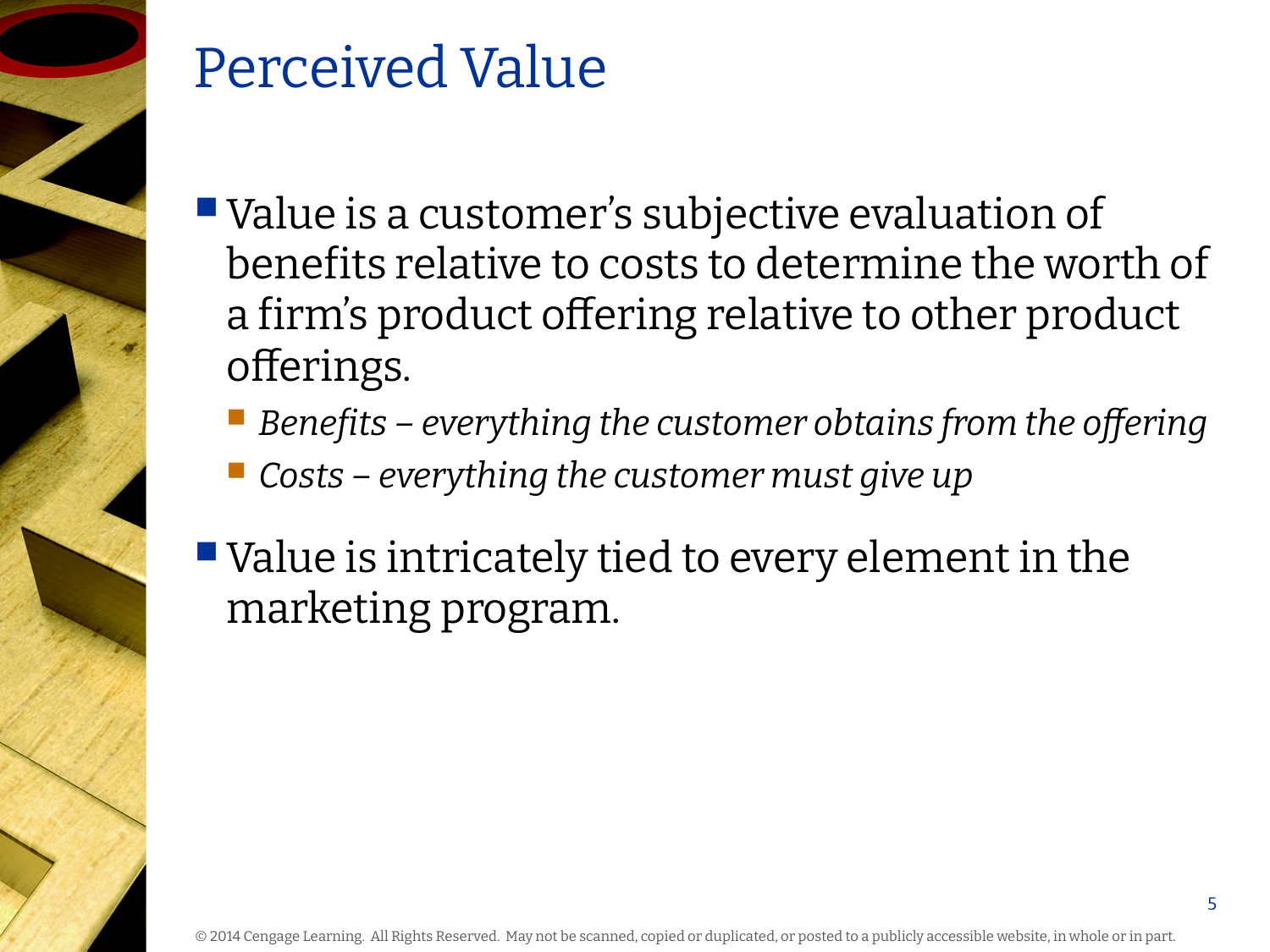

# Perceived Value
Value is a customer’s subjective evaluation of benefits relative to costs to determine the worth of a firm’s product offering relative to other product offerings.
Benefits – everything the customer obtains from the offering
Costs – everything the customer must give up
Value is intricately tied to every element in the marketing program.
5